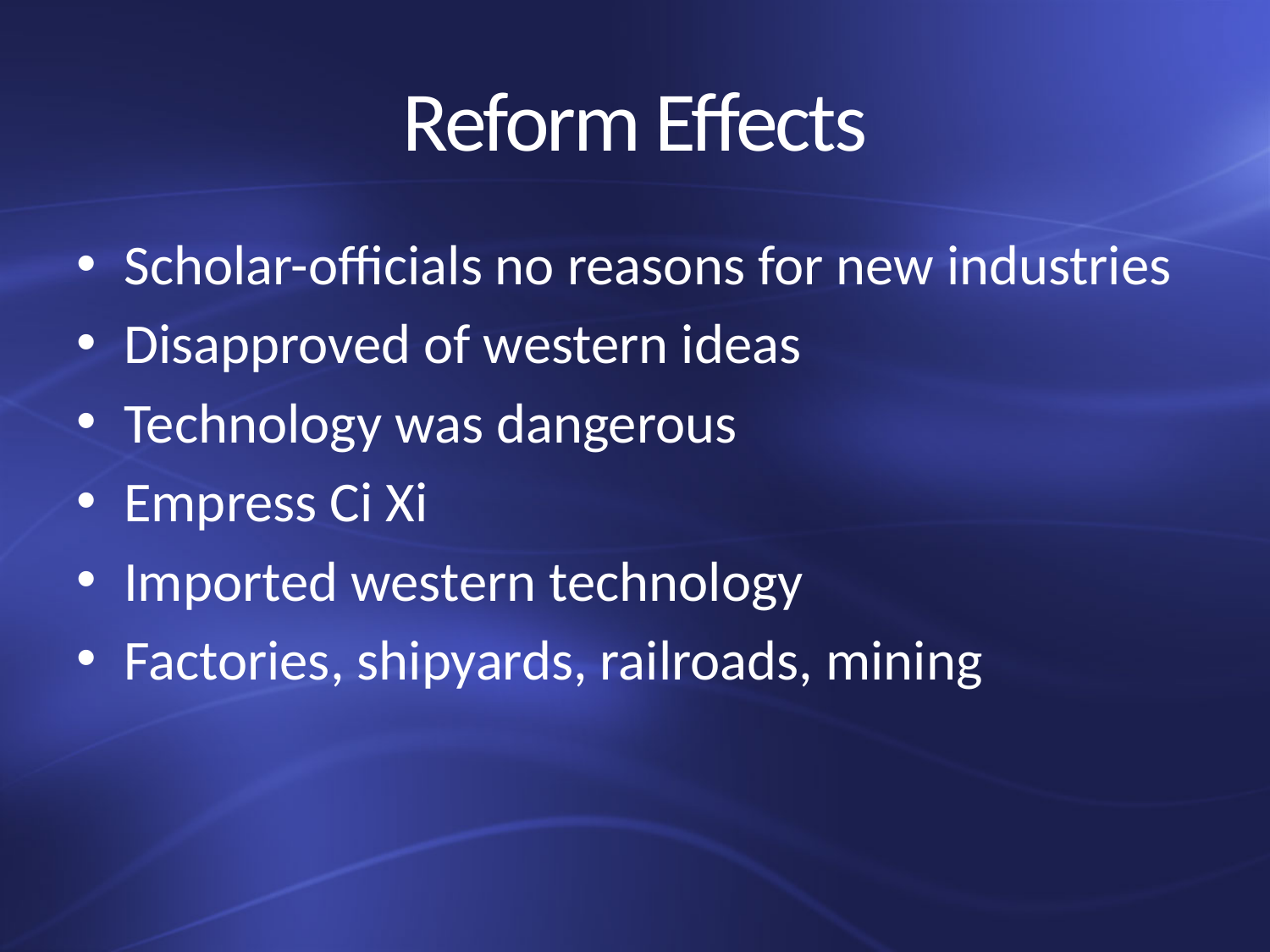

# Reform Effects
Scholar-officials no reasons for new industries
Disapproved of western ideas
Technology was dangerous
Empress Ci Xi
Imported western technology
Factories, shipyards, railroads, mining